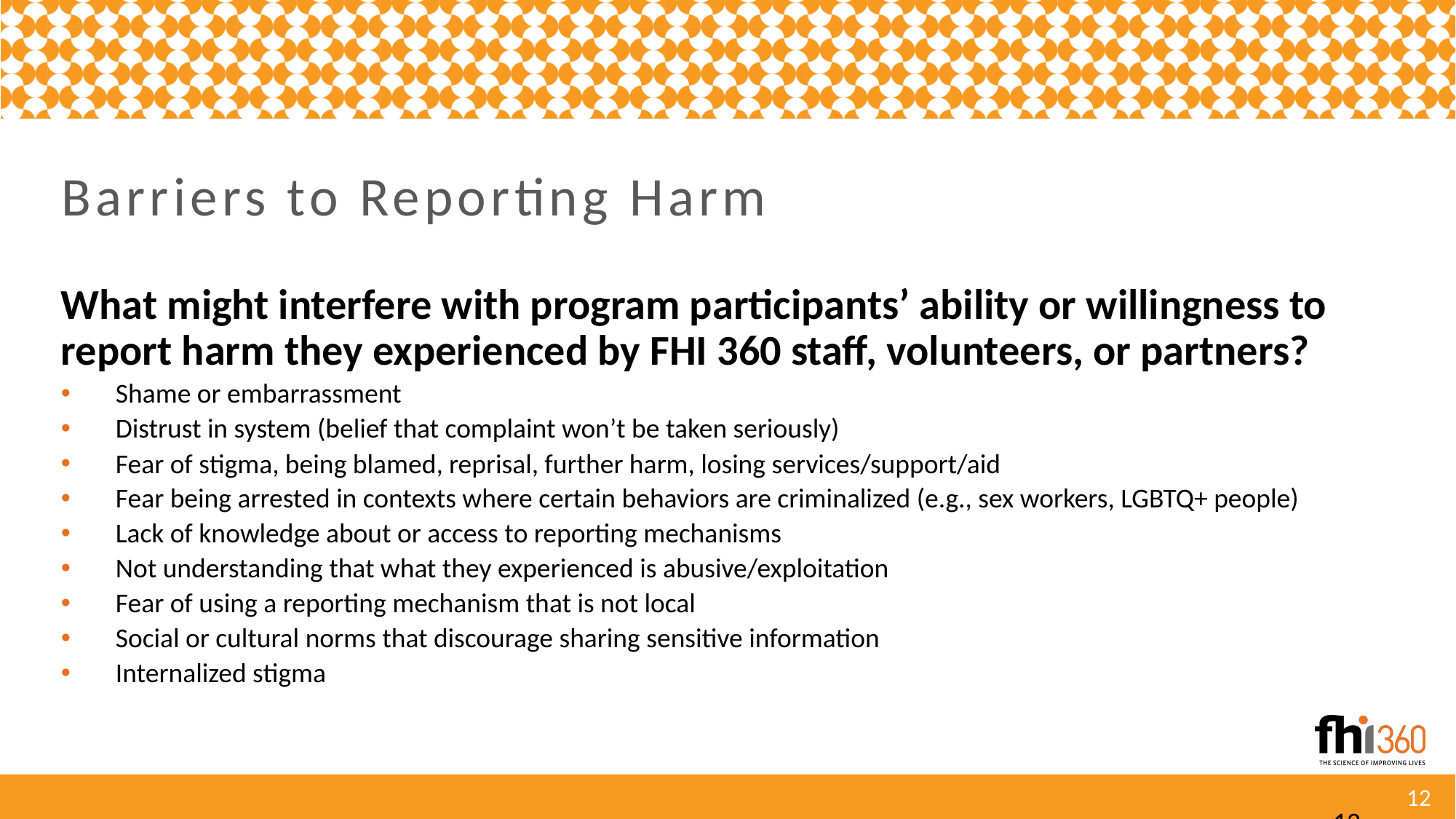

# Barriers to Reporting Harm
What might interfere with program participants’ ability or willingness to report harm they experienced by FHI 360 staff, volunteers, or partners?
Shame or embarrassment
Distrust in system (belief that complaint won’t be taken seriously)
Fear of stigma, being blamed, reprisal, further harm, losing services/support/aid
Fear being arrested in contexts where certain behaviors are criminalized (e.g., sex workers, LGBTQ+ people)
Lack of knowledge about or access to reporting mechanisms
Not understanding that what they experienced is abusive/exploitation
Fear of using a reporting mechanism that is not local
Social or cultural norms that discourage sharing sensitive information
Internalized stigma

12